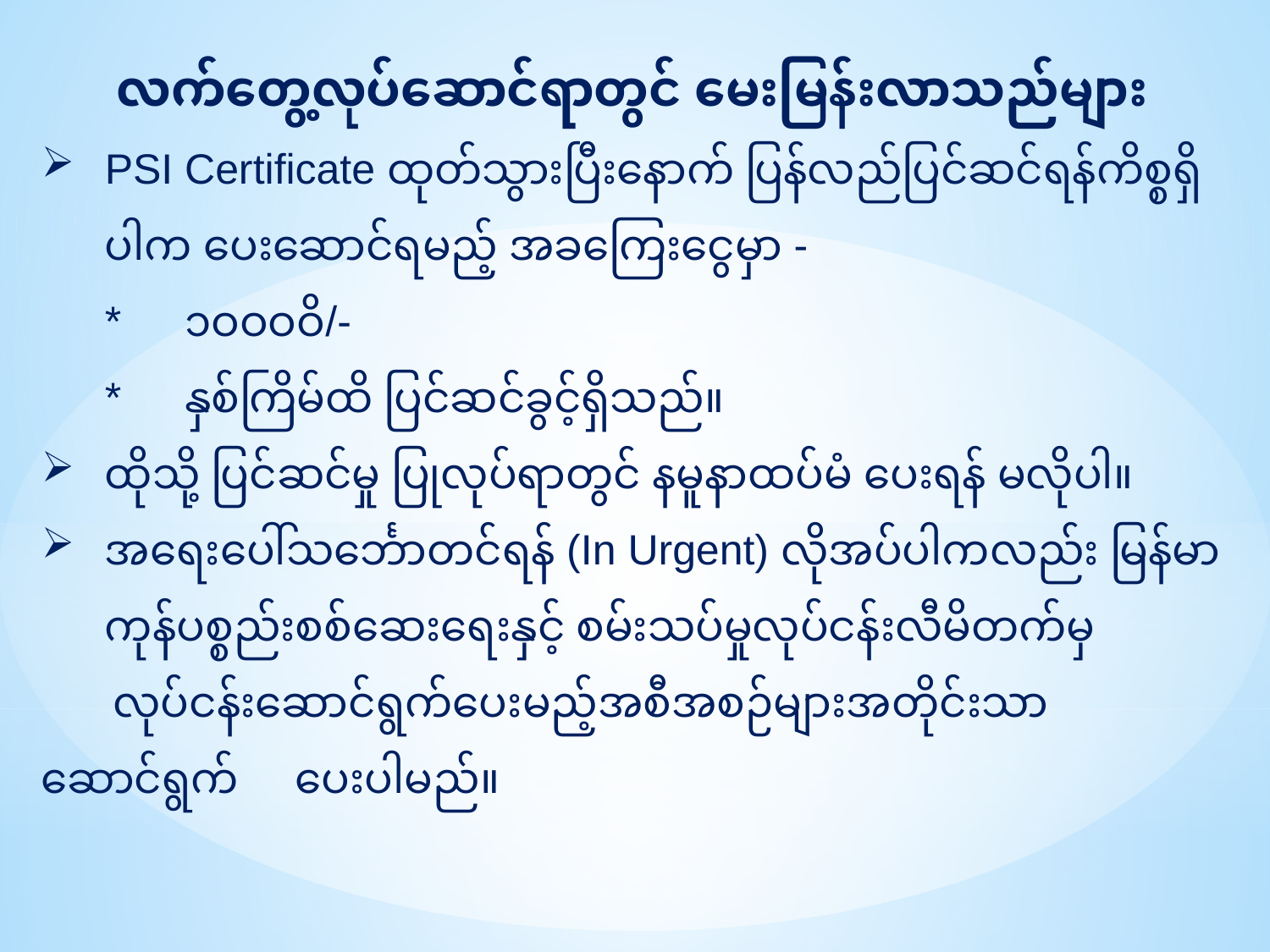

လက်တွေ့လုပ်ဆောင်ရာတွင် မေးမြန်းလာသည်များ
PSI Certificate ထုတ်သွားပြီးနောက် ပြန်လည်ပြင်ဆင်ရန်ကိစ္စရှိပါက ပေးဆောင်ရမည့် အခကြေးငွေမှာ -
	* 	၁ဝဝဝဝိ/-
	* 	နှစ်ကြိမ်ထိ ပြင်ဆင်ခွင့်ရှိသည်။
ထိုသို့ ပြင်ဆင်မှု ပြုလုပ်ရာတွင် နမူနာထပ်မံ ပေးရန် မလိုပါ။
အရေးပေါ်သင်္ဘောတင်ရန် (In Urgent) လိုအပ်ပါကလည်း မြန်မာကုန်ပစ္စည်းစစ်ဆေးရေးနှင့် စမ်းသပ်မှုလုပ်ငန်းလီမိတက်မှ
	လုပ်ငန်းဆောင်ရွက်ပေးမည့်အစီအစဉ်များအတိုင်းသာ ဆောင်ရွက် 	ပေးပါမည်။